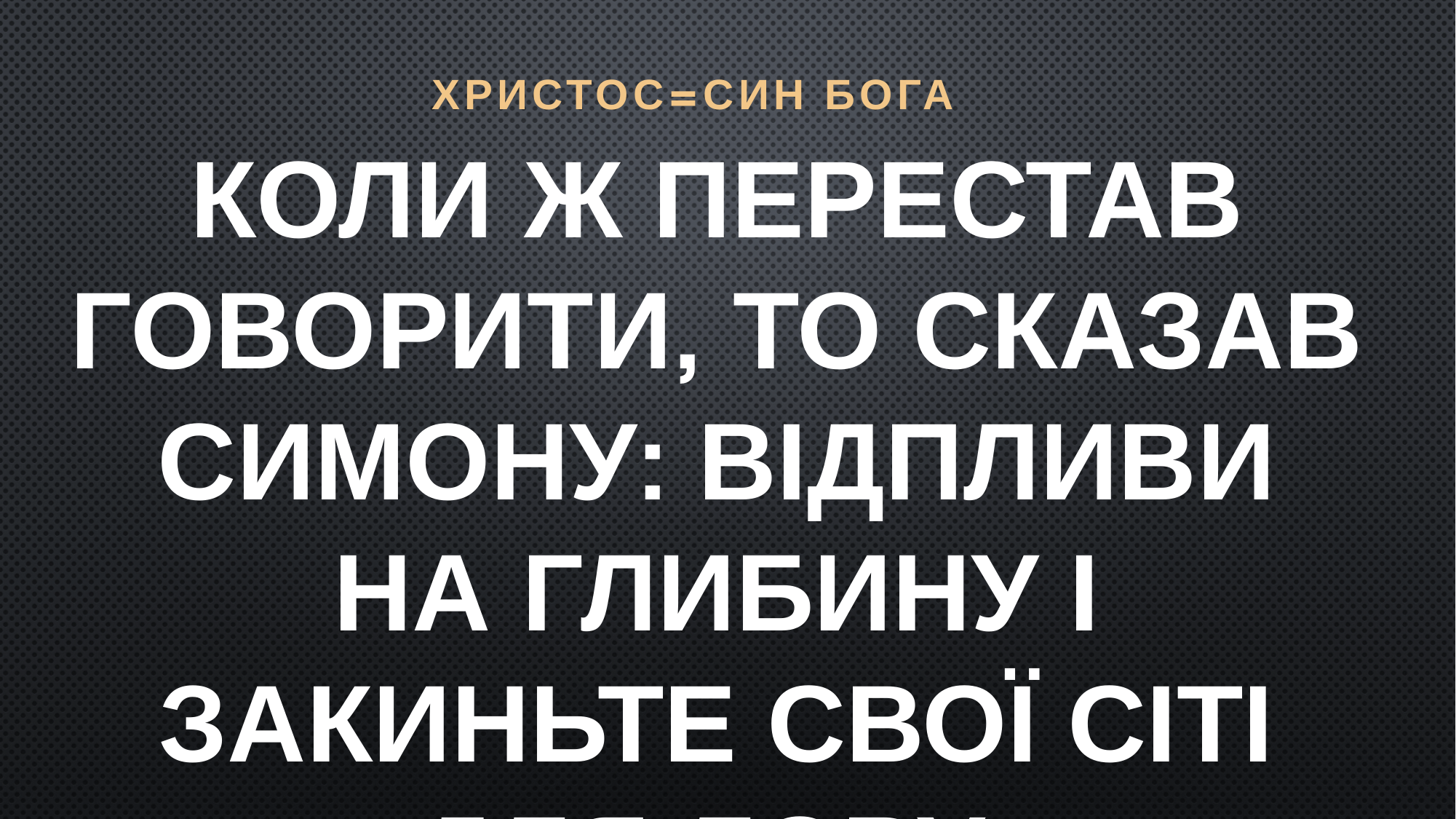

ХРИСТОС=СИН БОГА
Коли ж перестав говорити, то сказав Симону: Відпливи на глибину і закиньте свої сіті для лову.